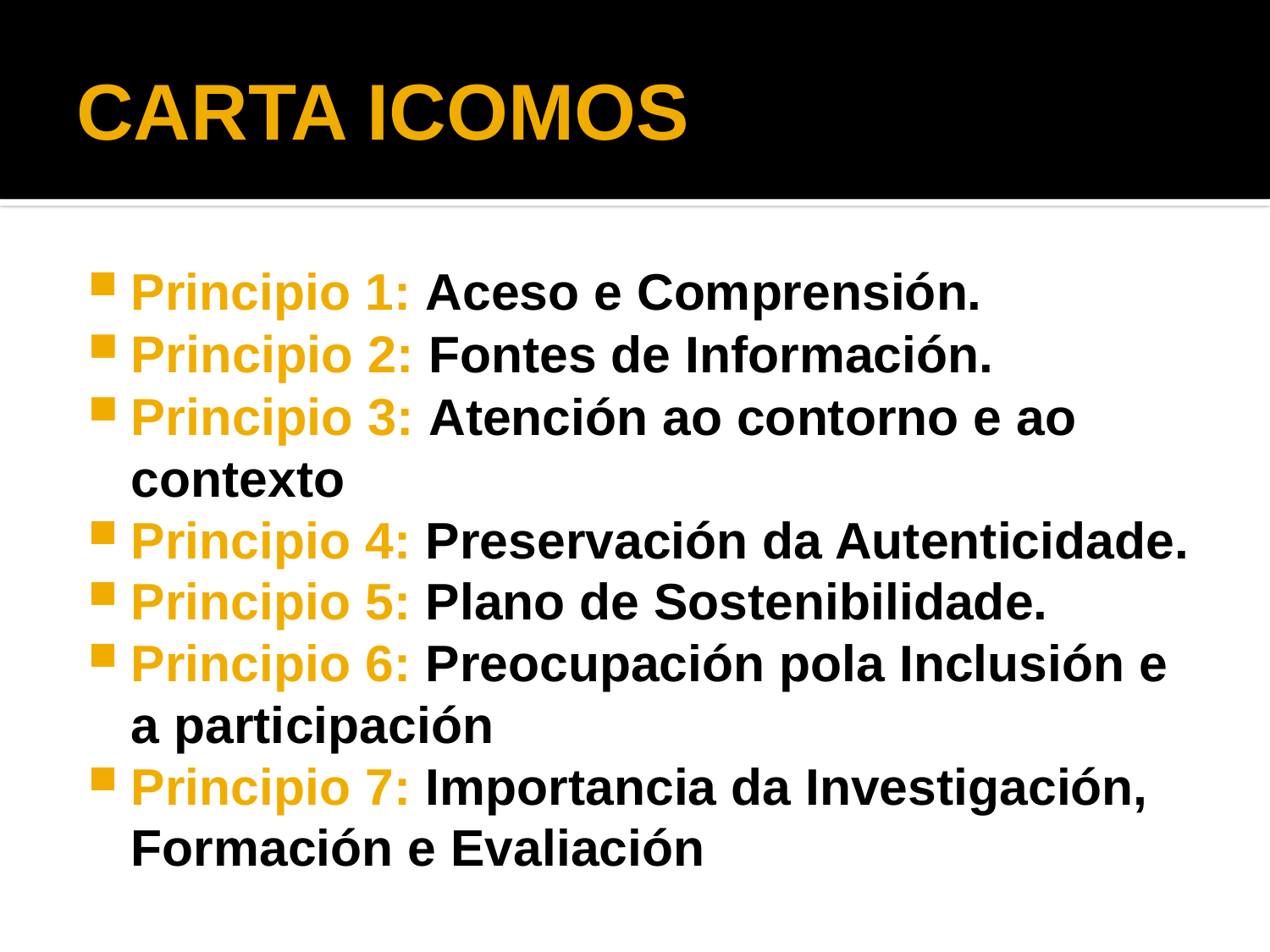

# CARTA ICOMOS
Principio 1: Aceso e Comprensión.
Principio 2: Fontes de Información.
Principio 3: Atención ao contorno e ao contexto
Principio 4: Preservación da Autenticidade.
Principio 5: Plano de Sostenibilidade.
Principio 6: Preocupación pola Inclusión e a participación
Principio 7: Importancia da Investigación, Formación e Evaliación